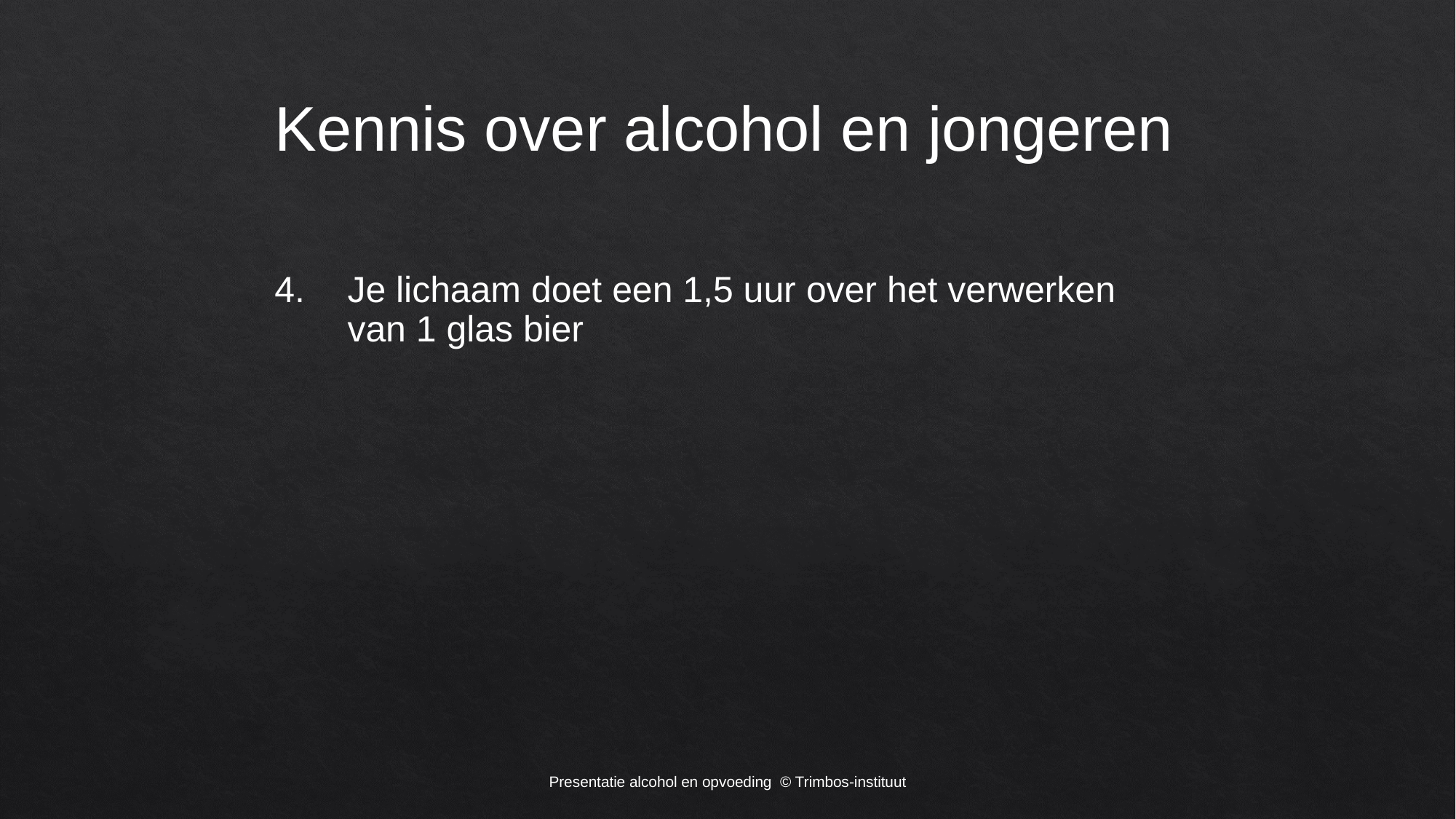

# Kennis over alcohol en jongeren

4.	Je lichaam doet een 1,5 uur over het verwerken van 1 glas bier

Presentatie alcohol en opvoeding  © Trimbos-instituut